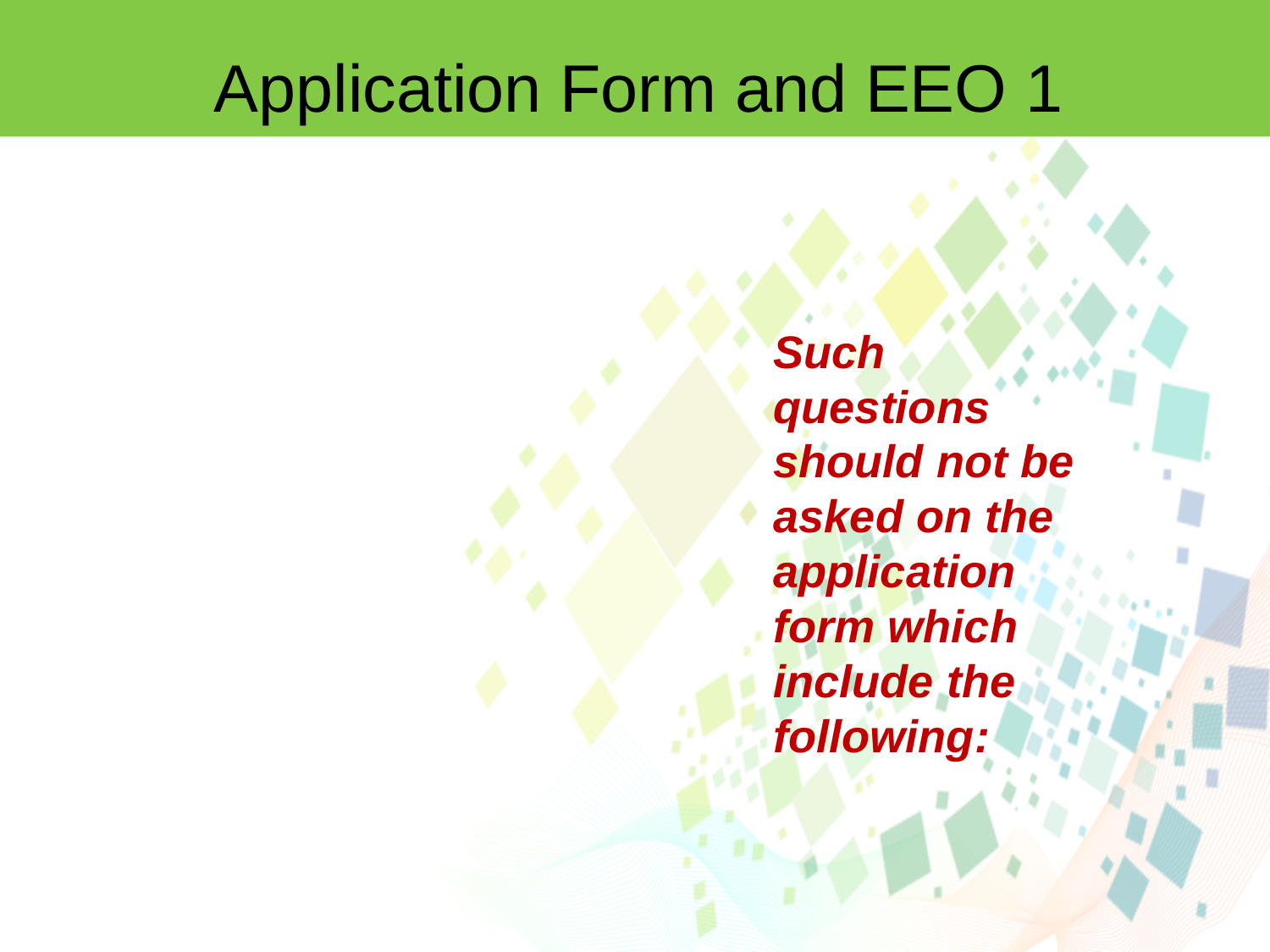

Application Form and EEO 1
Such questions should not be asked on the application form which include the following: